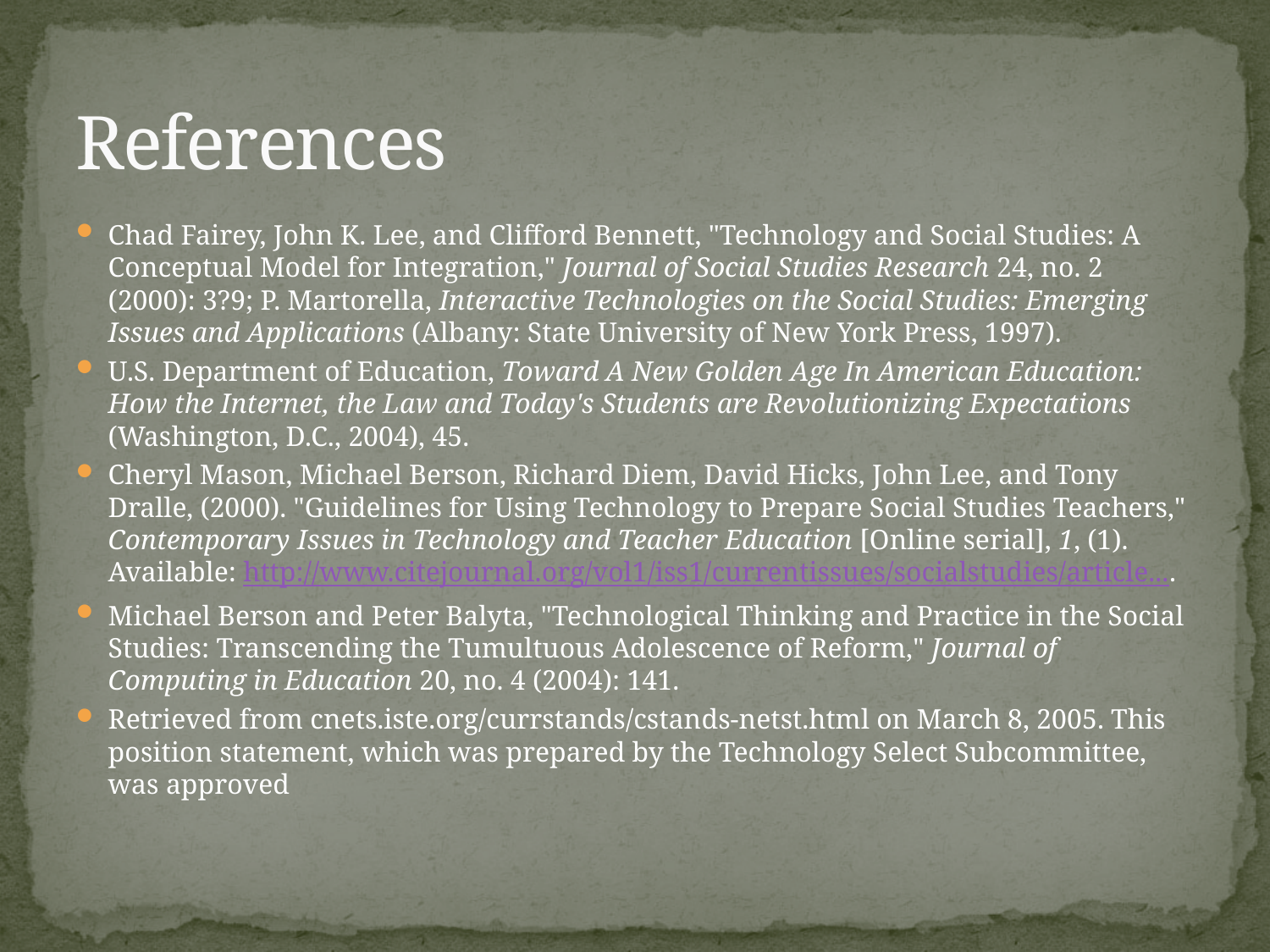

# References
Chad Fairey, John K. Lee, and Clifford Bennett, "Technology and Social Studies: A Conceptual Model for Integration," Journal of Social Studies Research 24, no. 2 (2000): 3?9; P. Martorella, Interactive Technologies on the Social Studies: Emerging Issues and Applications (Albany: State University of New York Press, 1997).
U.S. Department of Education, Toward A New Golden Age In American Education: How the Internet, the Law and Today's Students are Revolutionizing Expectations (Washington, D.C., 2004), 45.
Cheryl Mason, Michael Berson, Richard Diem, David Hicks, John Lee, and Tony Dralle, (2000). "Guidelines for Using Technology to Prepare Social Studies Teachers," Contemporary Issues in Technology and Teacher Education [Online serial], 1, (1). Available: http://www.citejournal.org/vol1/iss1/currentissues/socialstudies/article....
Michael Berson and Peter Balyta, "Technological Thinking and Practice in the Social Studies: Transcending the Tumultuous Adolescence of Reform," Journal of Computing in Education 20, no. 4 (2004): 141.
Retrieved from cnets.iste.org/currstands/cstands-netst.html on March 8, 2005. This position statement, which was prepared by the Technology Select Subcommittee, was approved